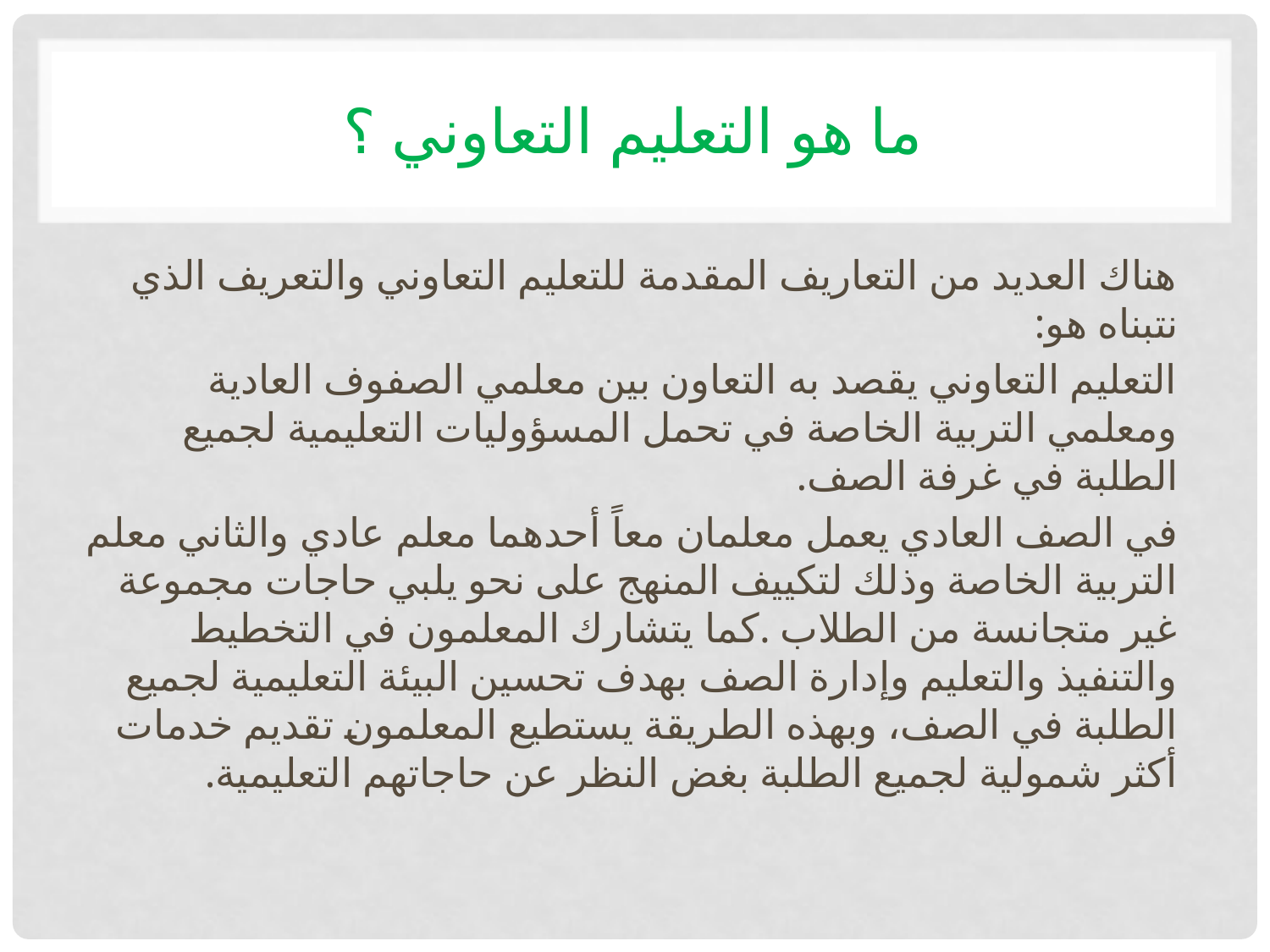

# ما هو التعليم التعاوني ؟
هناك العديد من التعاريف المقدمة للتعليم التعاوني والتعريف الذي نتبناه هو:
التعليم التعاوني يقصد به التعاون بين معلمي الصفوف العادية ومعلمي التربية الخاصة في تحمل المسؤوليات التعليمية لجميع الطلبة في غرفة الصف.
في الصف العادي يعمل معلمان معاً أحدهما معلم عادي والثاني معلم التربية الخاصة وذلك لتكييف المنهج على نحو يلبي حاجات مجموعة غير متجانسة من الطلاب .كما يتشارك المعلمون في التخطيط والتنفيذ والتعليم وإدارة الصف بهدف تحسين البيئة التعليمية لجميع الطلبة في الصف، وبهذه الطريقة يستطيع المعلمون تقديم خدمات أكثر شمولية لجميع الطلبة بغض النظر عن حاجاتهم التعليمية.